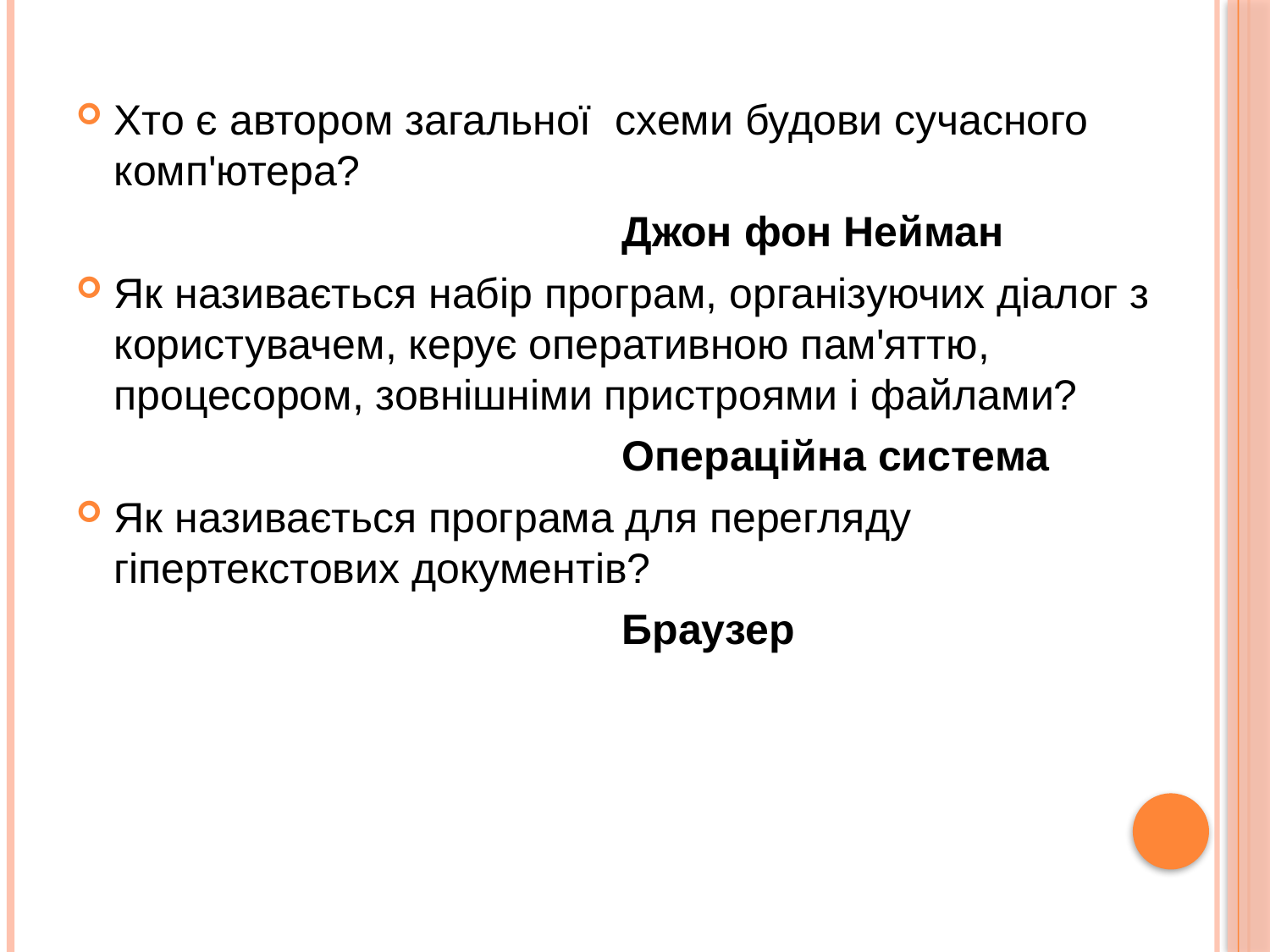

Хто є автором загальної  схеми будови сучасного комп'ютера?
					Джон фон Нейман
Як називається набір програм, організуючих діалог з користувачем, керує оперативною пам'яттю, процесором, зовнішніми пристроями і файлами?
					Операційна система
Як називається програма для перегляду гіпертекстових документів?
					Браузер